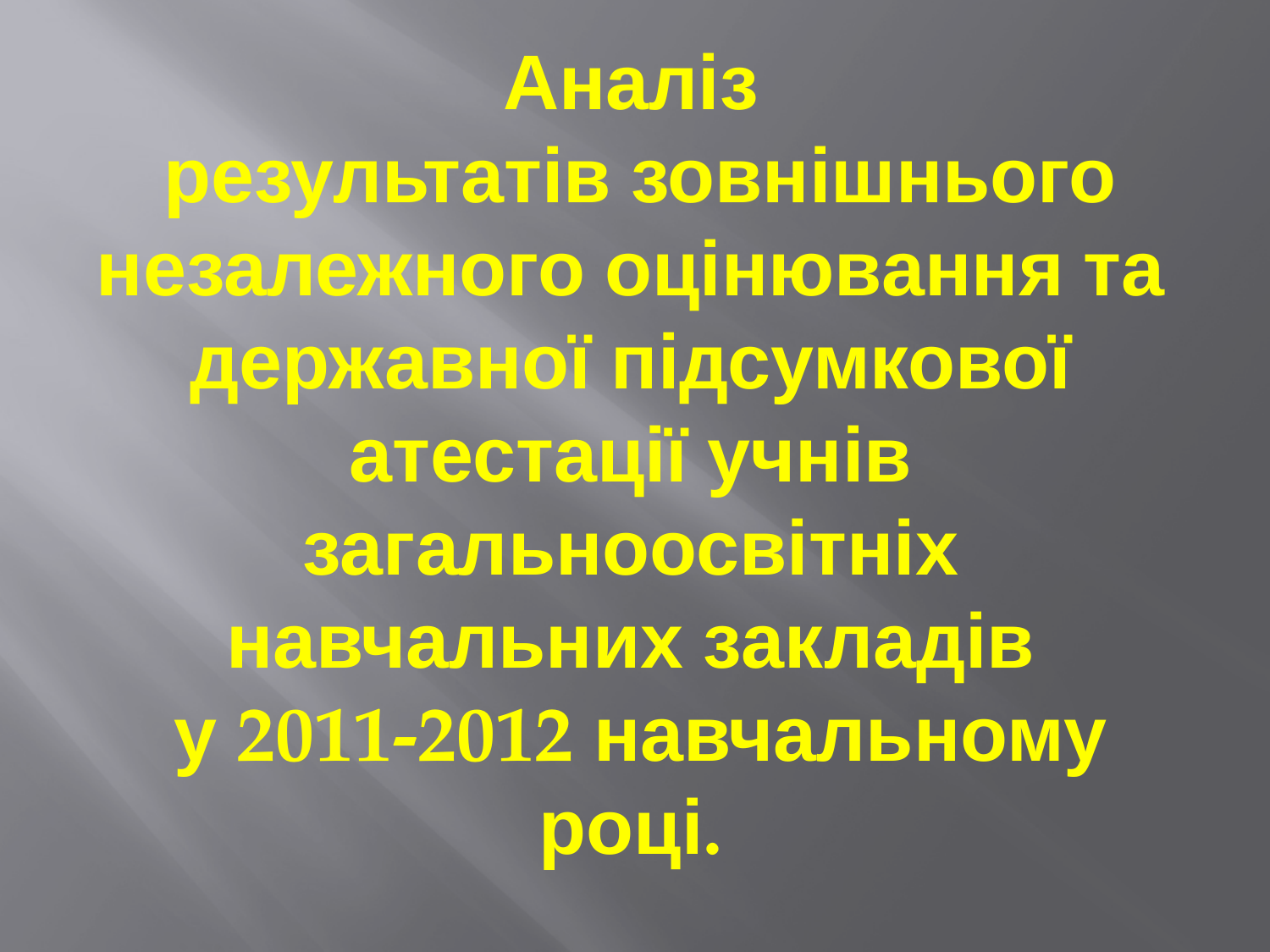

# Аналіз результатів зовнішнього незалежного оцінювання та державної підсумкової атестації учнів загальноосвітніх навчальних закладів у 2011-2012 навчальному році.